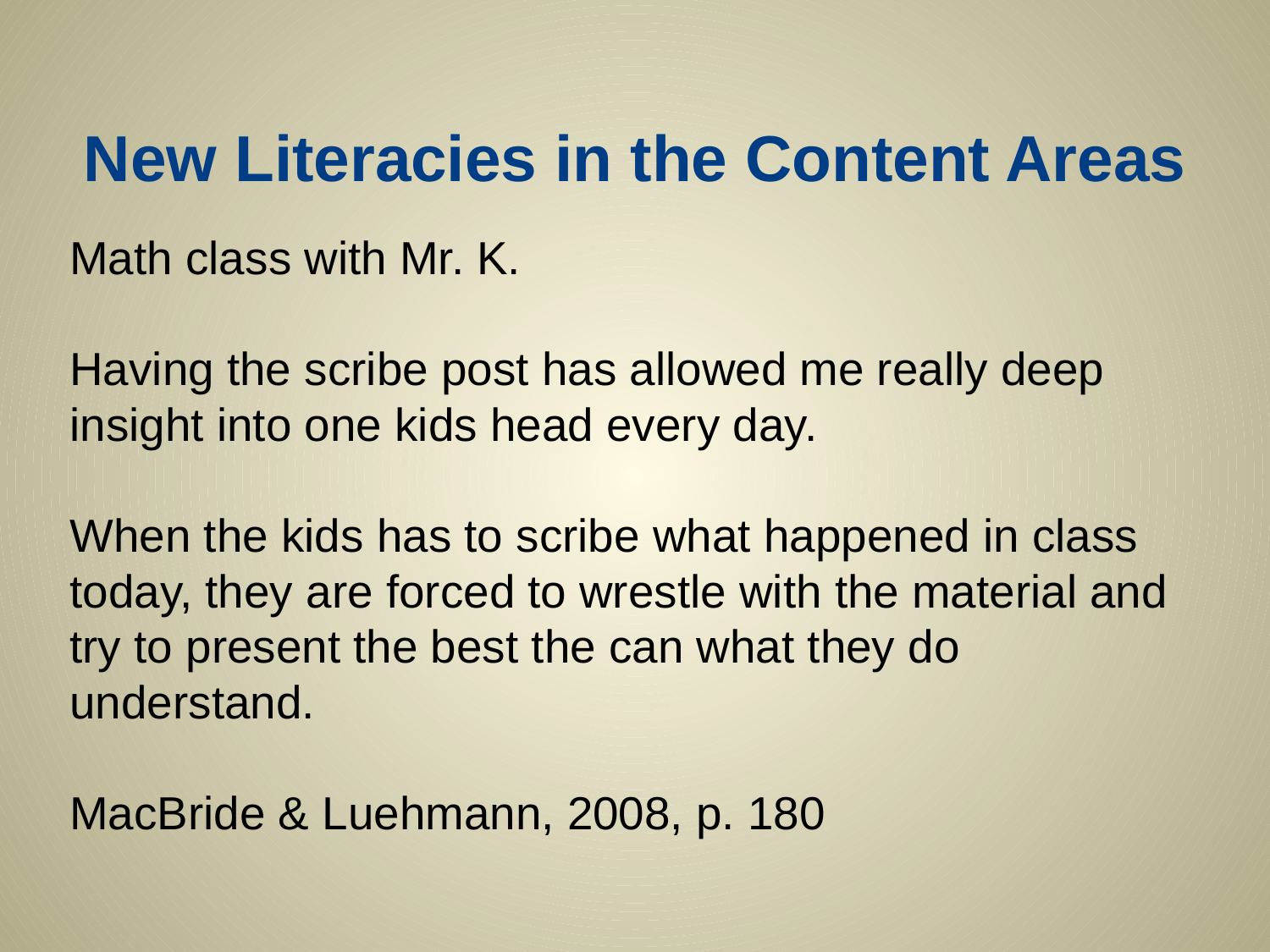

# New Literacies in the Content Areas
Math class with Mr. K.

Having the scribe post has allowed me really deep insight into one kids head every day.

When the kids has to scribe what happened in class today, they are forced to wrestle with the material and try to present the best the can what they do understand.

MacBride & Luehmann, 2008, p. 180